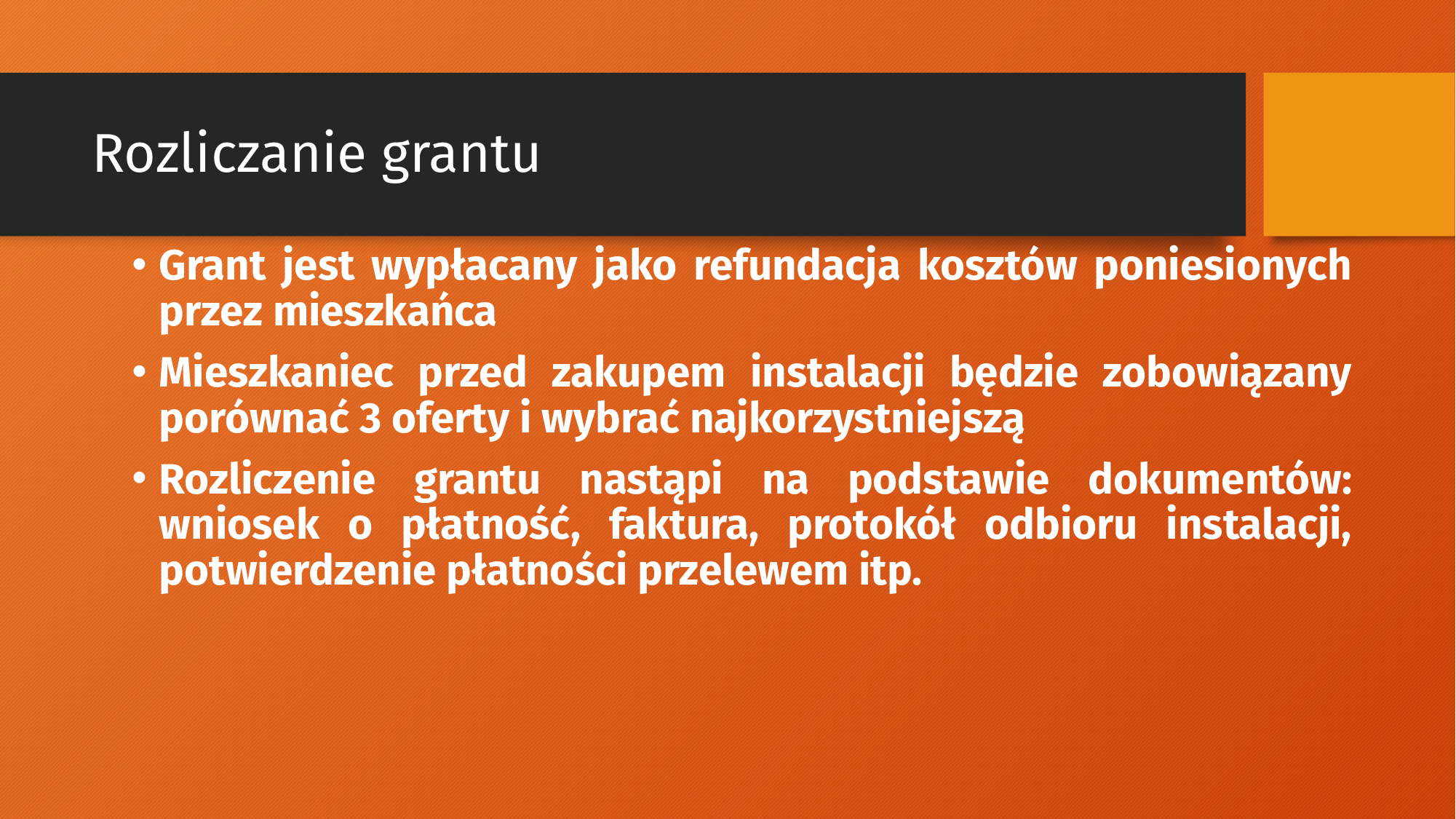

# Rozliczanie grantu
Grant jest wypłacany jako refundacja kosztów poniesionych przez mieszkańca
Mieszkaniec przed zakupem instalacji będzie zobowiązany porównać 3 oferty i wybrać najkorzystniejszą
Rozliczenie grantu nastąpi na podstawie dokumentów: wniosek o płatność, faktura, protokół odbioru instalacji, potwierdzenie płatności przelewem itp.